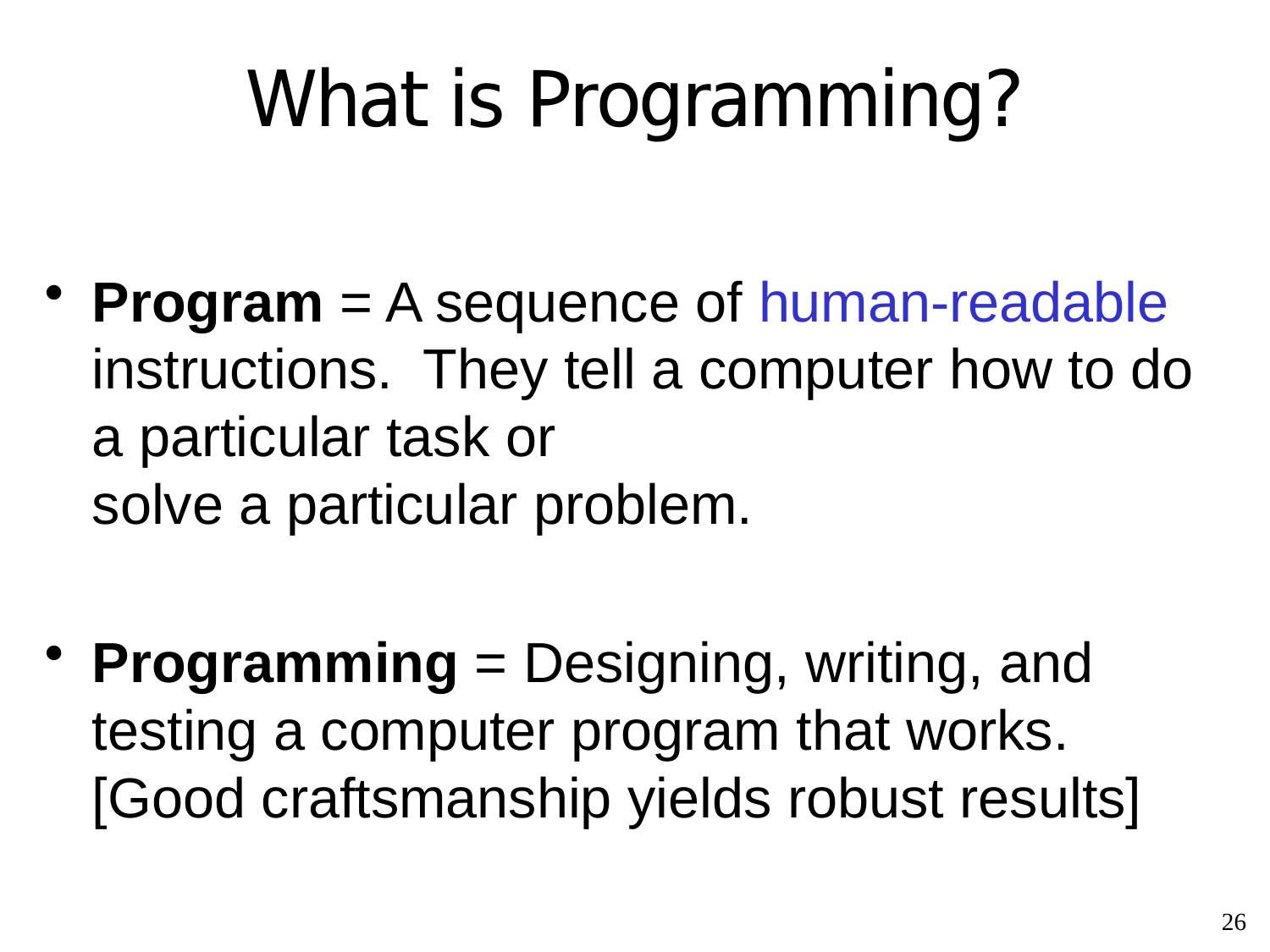

# What is Programming?

Program = A sequence of human-readable instructions.  They tell a computer how to do a particular task or
solve a particular problem.

Programming = Designing, writing, and testing a computer program that works.
[Good craftsmanship yields robust results]
26